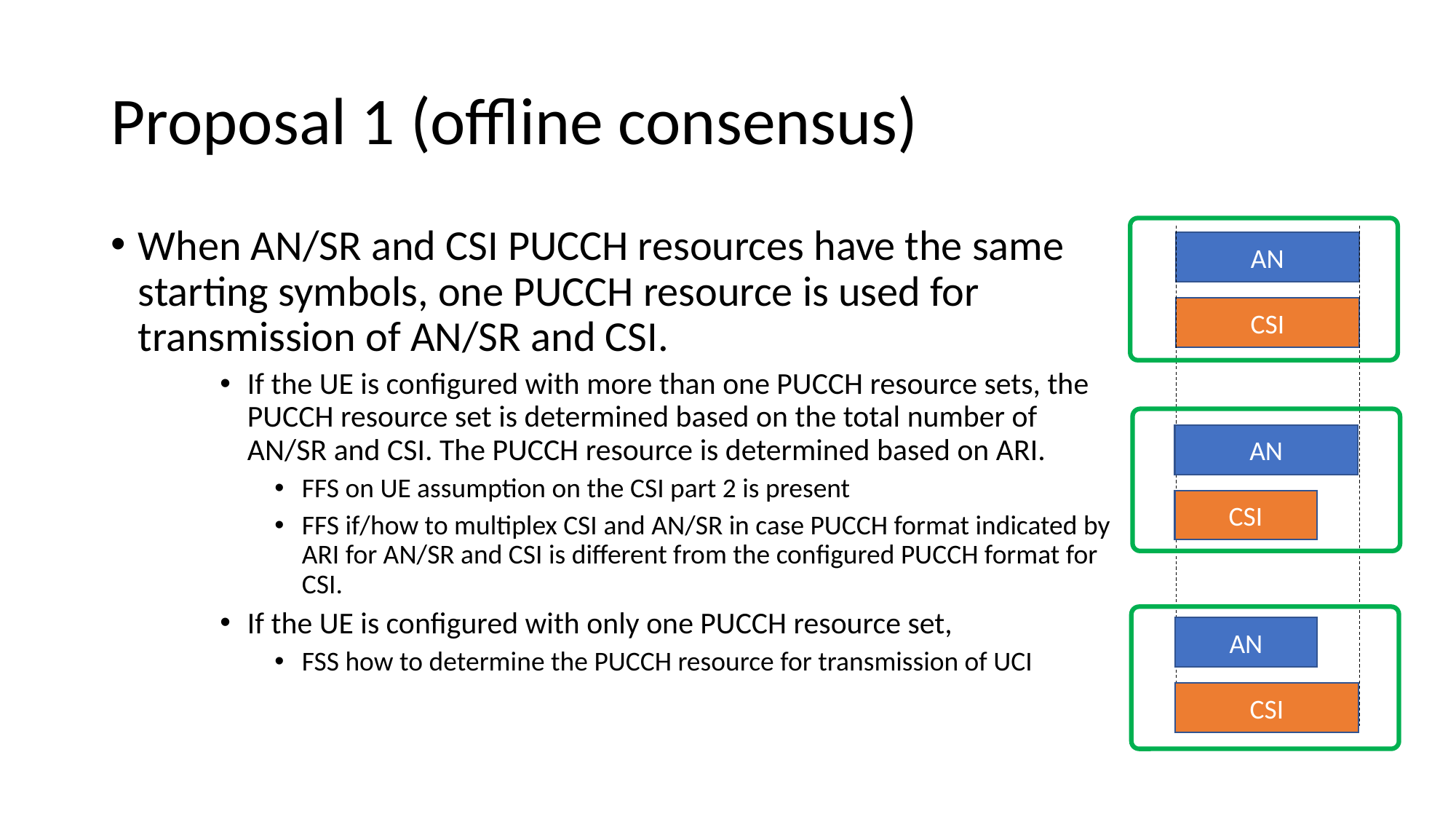

# Proposal 1 (offline consensus)
When AN/SR and CSI PUCCH resources have the same starting symbols, one PUCCH resource is used for transmission of AN/SR and CSI.
If the UE is configured with more than one PUCCH resource sets, the PUCCH resource set is determined based on the total number of AN/SR and CSI. The PUCCH resource is determined based on ARI.
FFS on UE assumption on the CSI part 2 is present
FFS if/how to multiplex CSI and AN/SR in case PUCCH format indicated by ARI for AN/SR and CSI is different from the configured PUCCH format for CSI.
If the UE is configured with only one PUCCH resource set,
FSS how to determine the PUCCH resource for transmission of UCI

AN
CSI

AN
CSI

AN
CSI